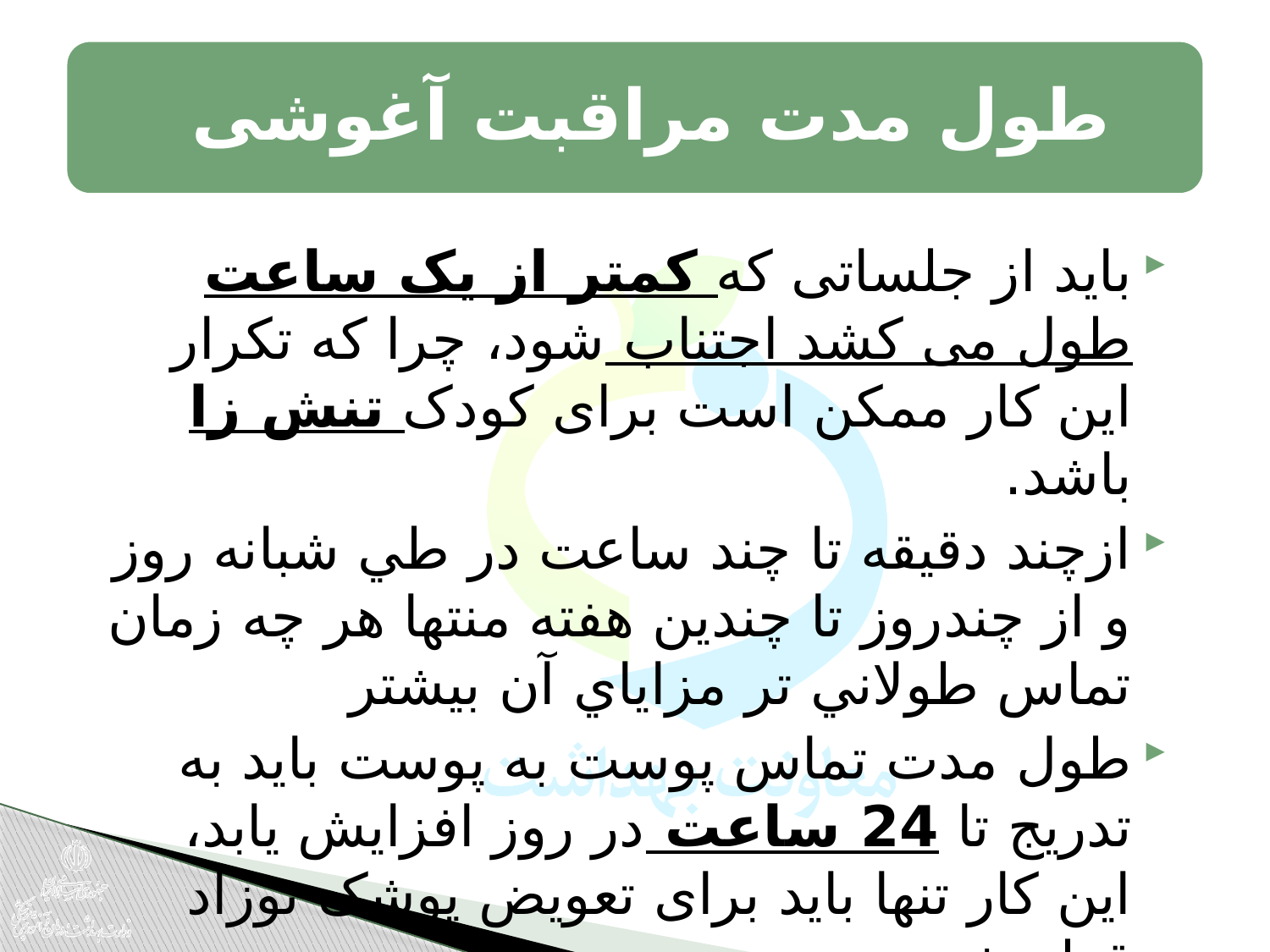

طول مدت مراقبت آغوشی
باید از جلساتی که کمتر از یک ساعت طول می کشد اجتناب شود، چرا که تکرار این کار ممکن است برای کودک تنش زا باشد.
ازچند دقيقه تا چند ساعت در طي شبانه روز و از چندروز تا چندين هفته منتها هر چه زمان تماس طولاني تر مزاياي آن بيشتر
طول مدت تماس پوست به پوست باید به تدریج تا 24 ساعت در روز افزایش یابد، این کار تنها باید برای تعویض پوشک نوزاد قطع شود.